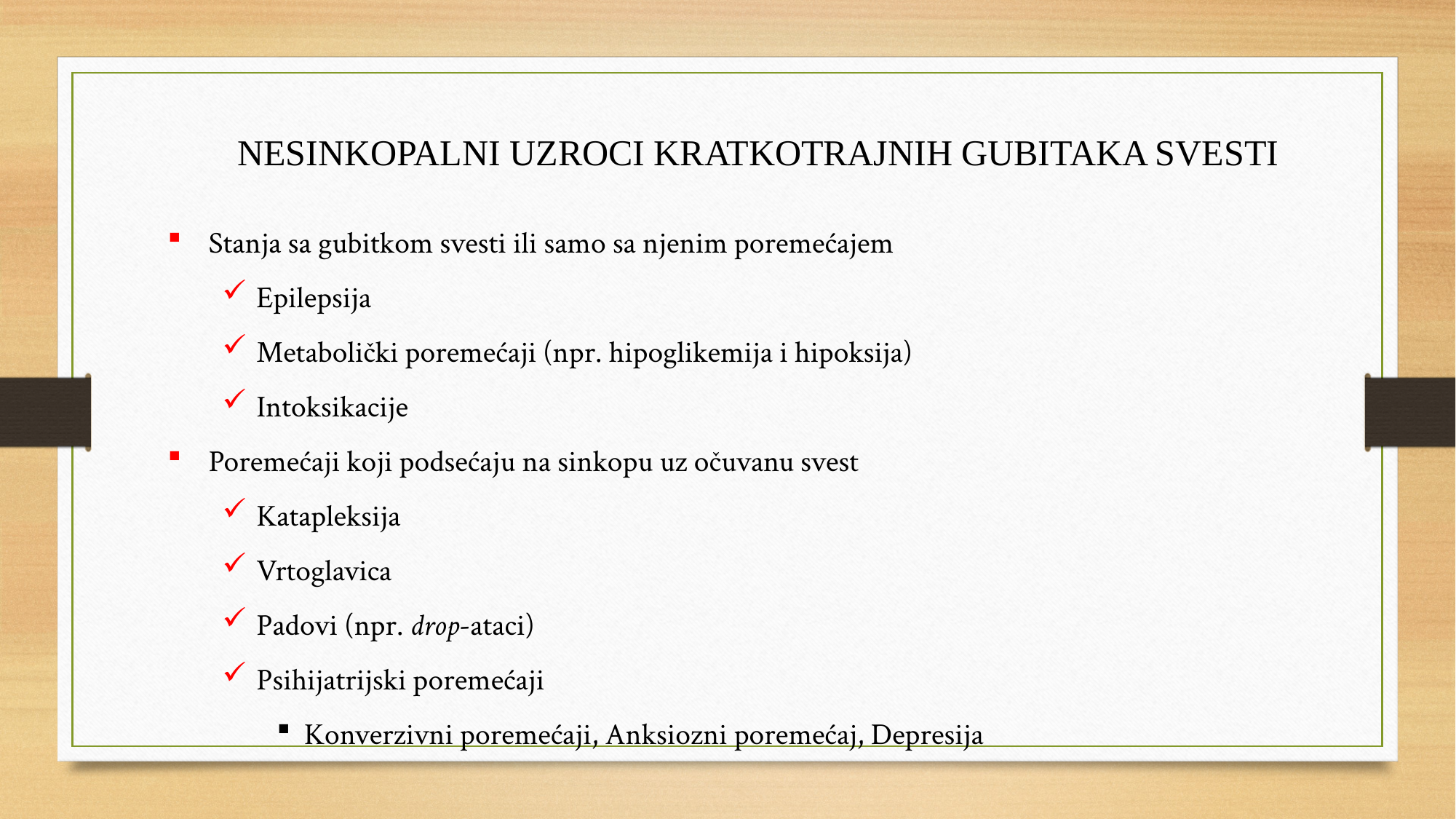

NESINKOPALNI UZROCI KRATKOTRAJNIH GUBITAKA SVESTI

Stanja sa gubitkom svesti ili samo sa njenim poremećajem
Epilepsija
Metabolički poremećaji (npr. hipoglikemija i hipoksija)
Intoksikacije
Poremećaji koji podsećaju na sinkopu uz očuvanu svest
Katapleksija
Vrtoglavica
Padovi (npr. drop-ataci)
Psihijatrijski poremećaji
Konverzivni poremećaji, Anksiozni poremećaj, Depresija